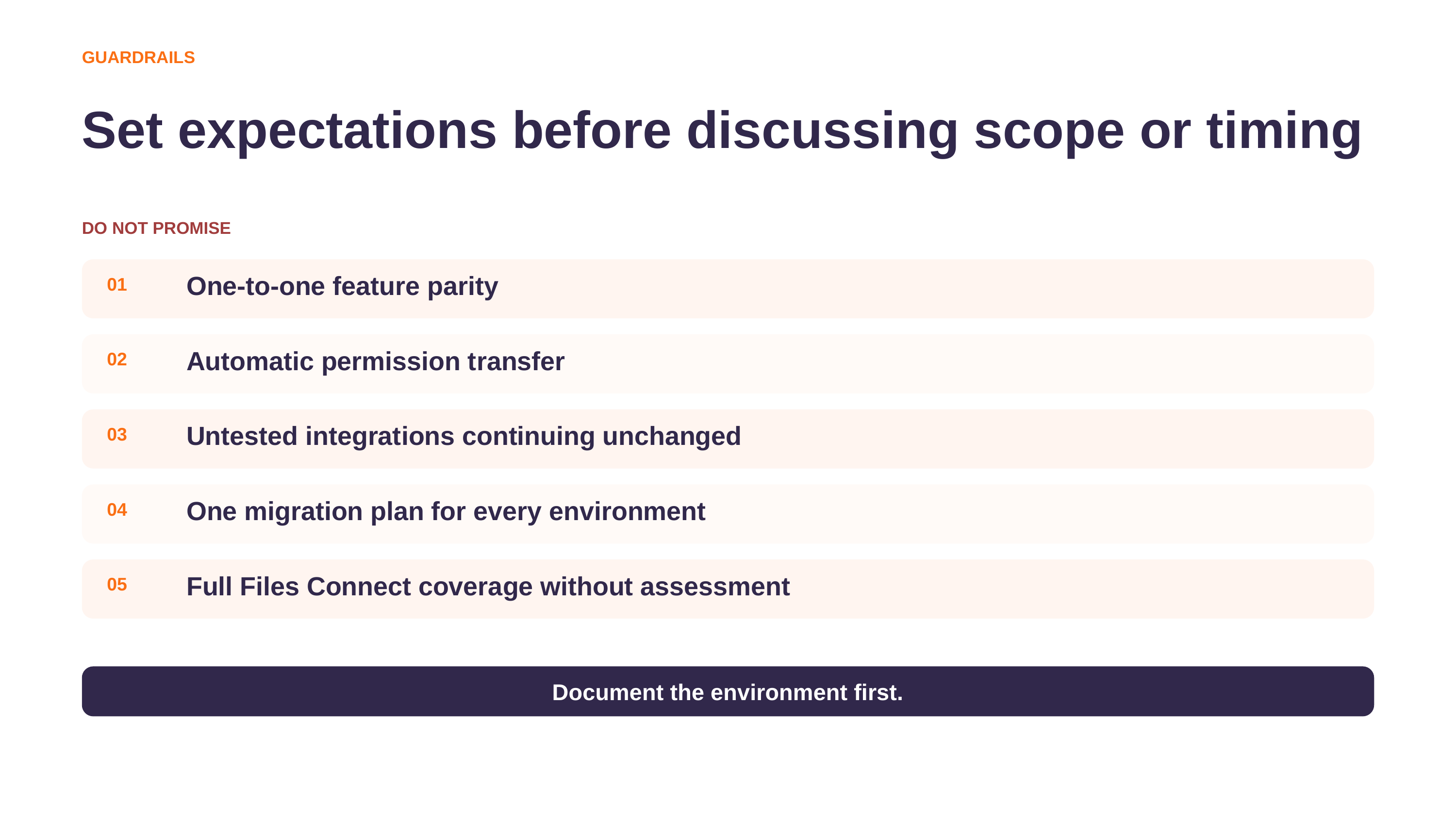

GUARDRAILS
Set expectations before discussing scope or timing
DO NOT PROMISE

One-to-one feature parity
01

Automatic permission transfer
02

Untested integrations continuing unchanged
03

One migration plan for every environment
04

Full Files Connect coverage without assessment
05

Document the environment first.